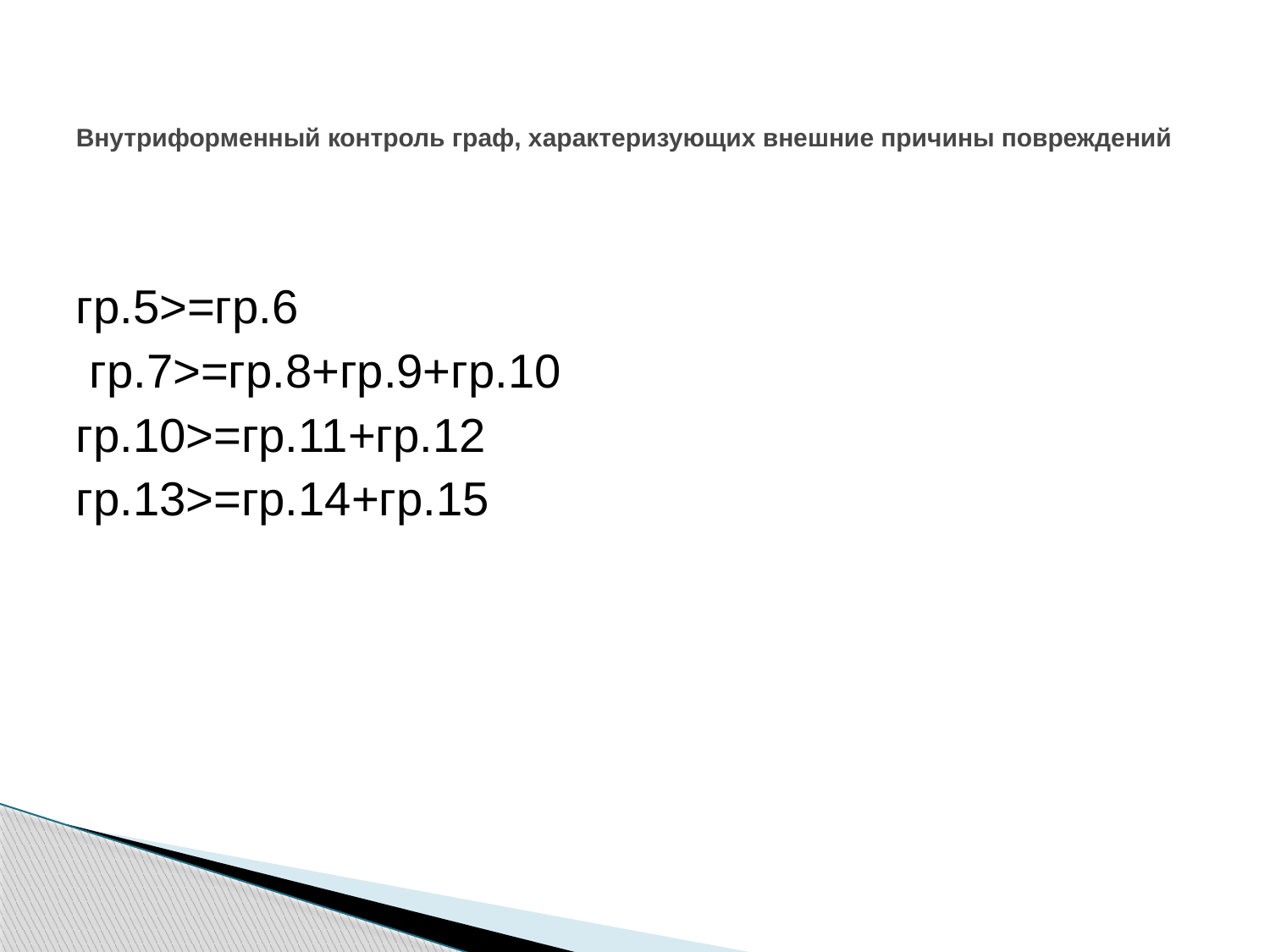

# Внутриформенный контроль граф, характеризующих внешние причины повреждений

гр.5>=гр.6
 гр.7>=гр.8+гр.9+гр.10
гр.10>=гр.11+гр.12
гр.13>=гр.14+гр.15